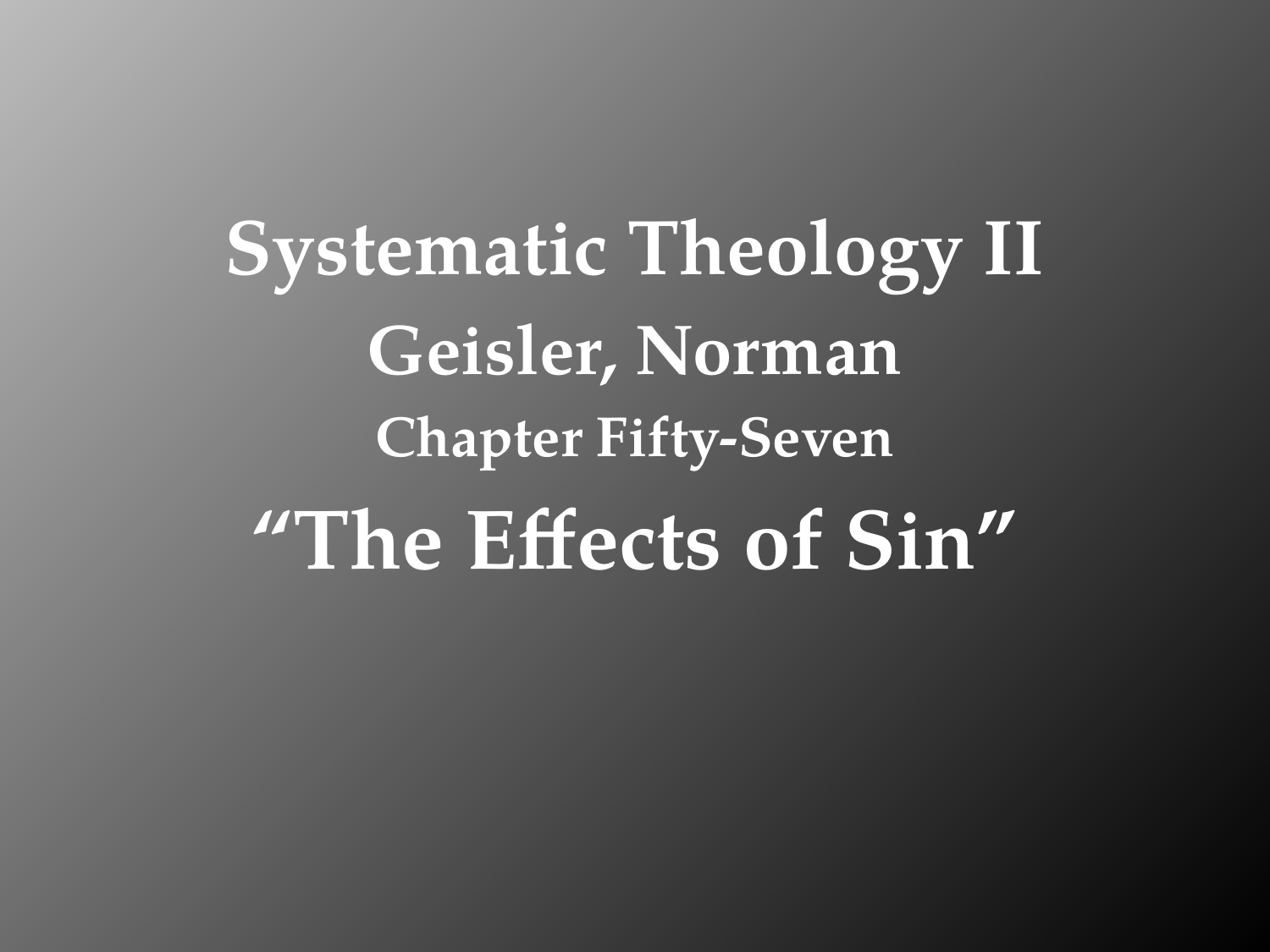

Systematic Theology II
Geisler, Norman
Chapter Fifty-Seven
“The Effects of Sin”